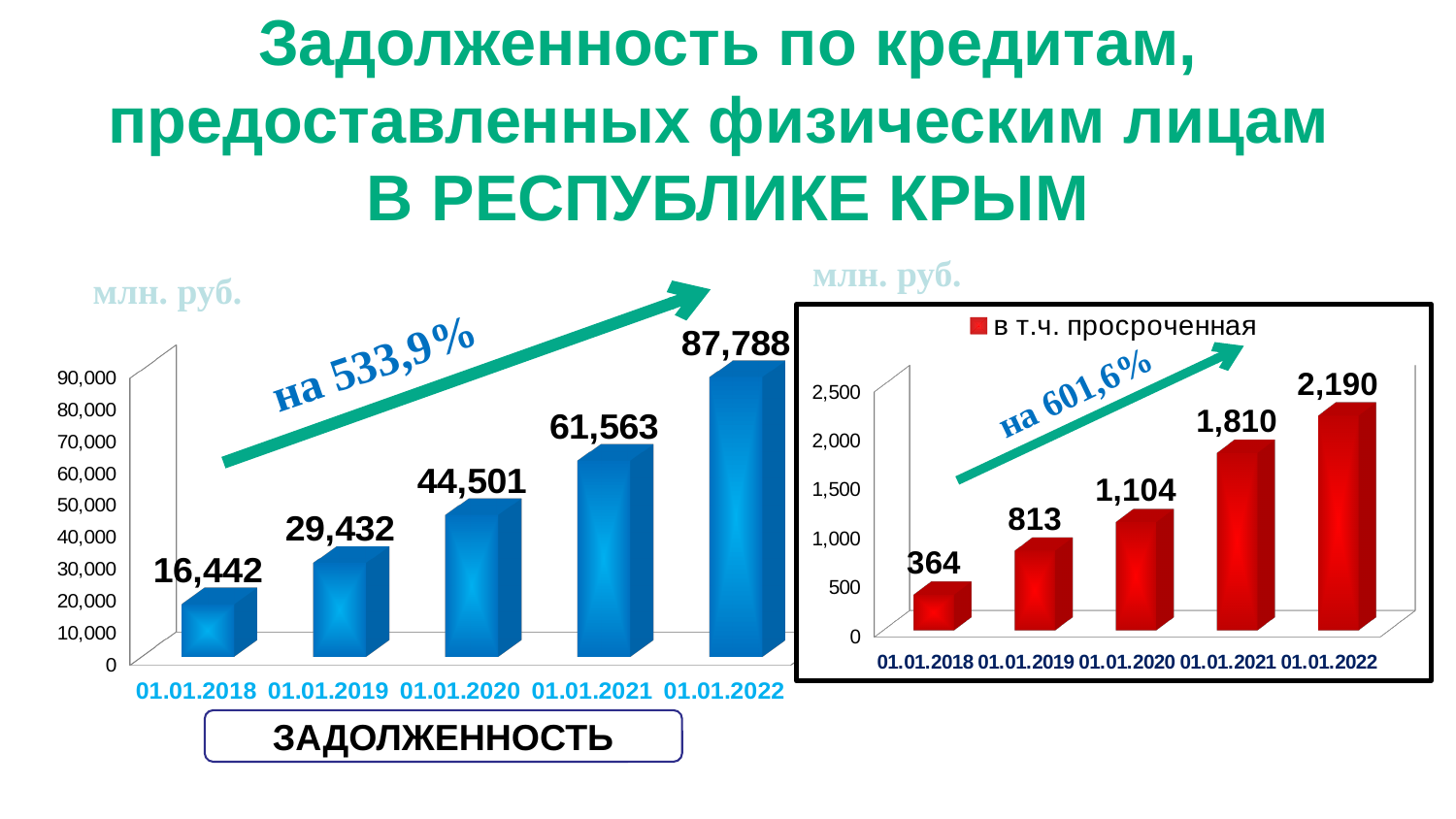

# Задолженность по кредитам, предоставленных физическим лицам В РЕСПУБЛИКЕ КРЫМ
млн. руб.
млн. руб.

[unsupported chart]

на 533,9%

[unsupported chart]

на 601,6%
Задолженность